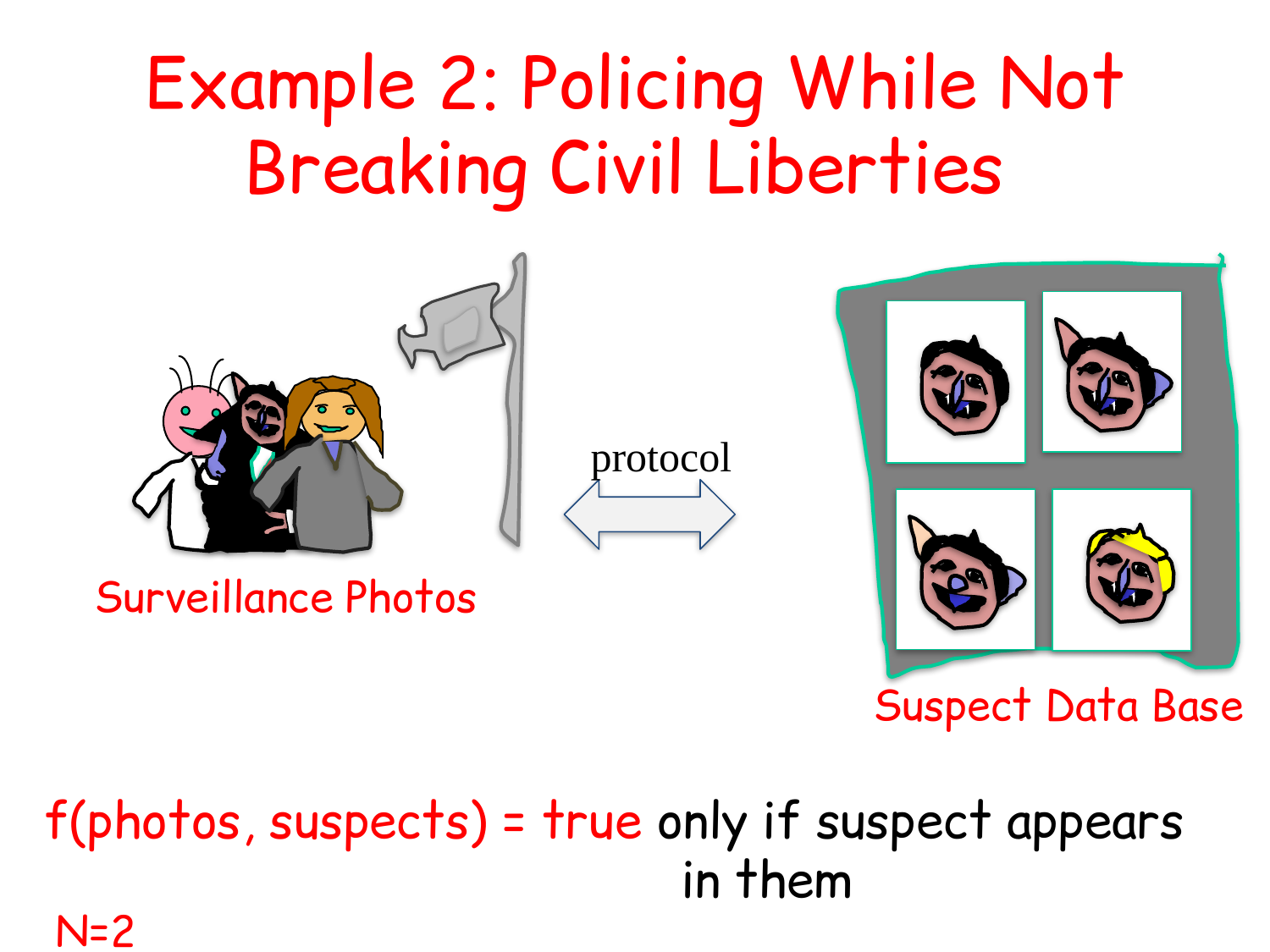

Example 2: Policing While Not Breaking Civil Liberties

protocol

Surveillance Photos
# Suspect Data Base
f(photos, suspects) = true only if suspect appears
                                           in them
N=2